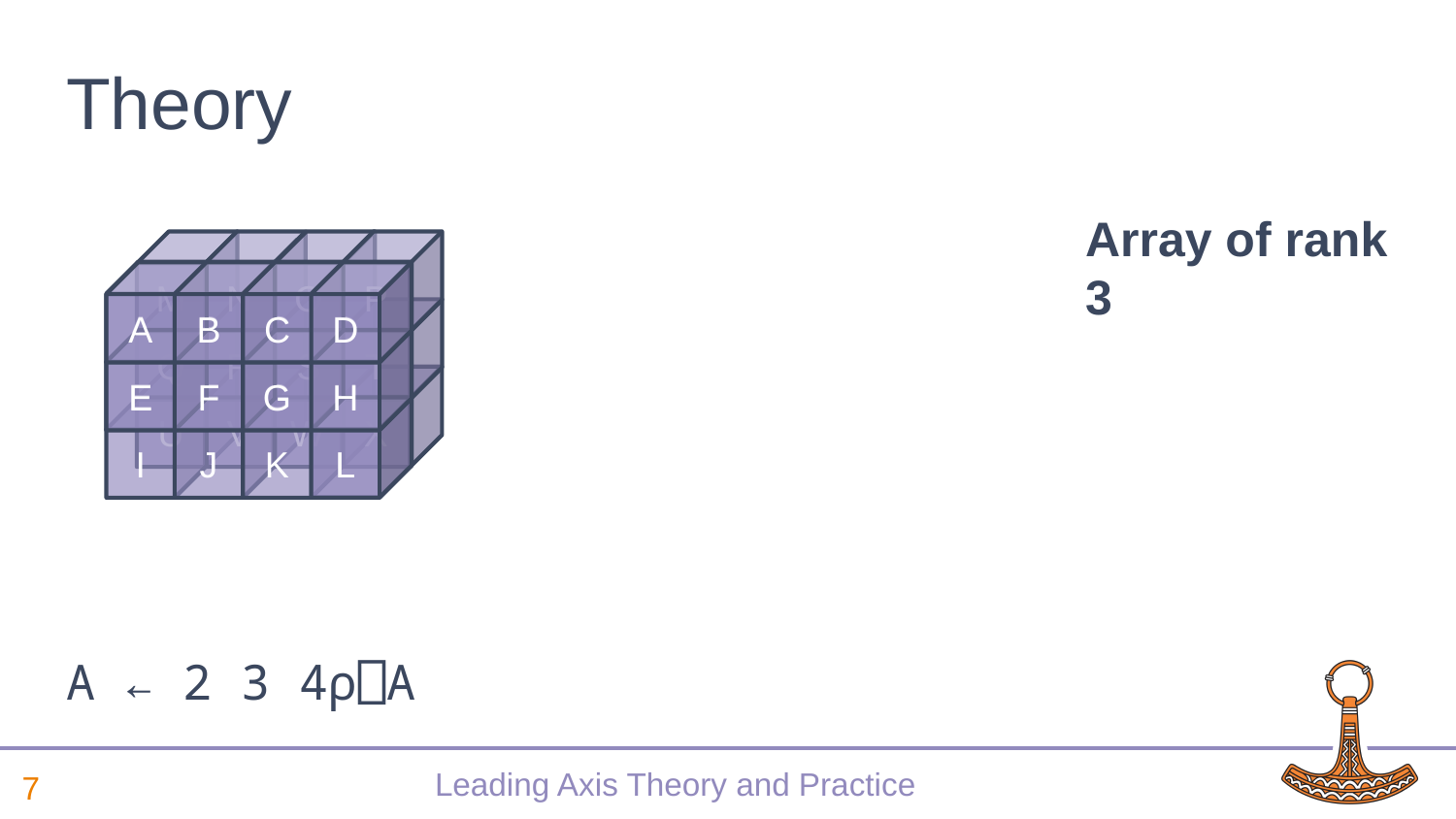

# Theory
A ← 2 3 4⍴⎕A
Array of rank 3
M
N
O
P
A
B
C
D
A
B
C
D
Q
R
S
T
E
F
G
H
E
F
G
H
U
V
W
X
L
I
J
K
L